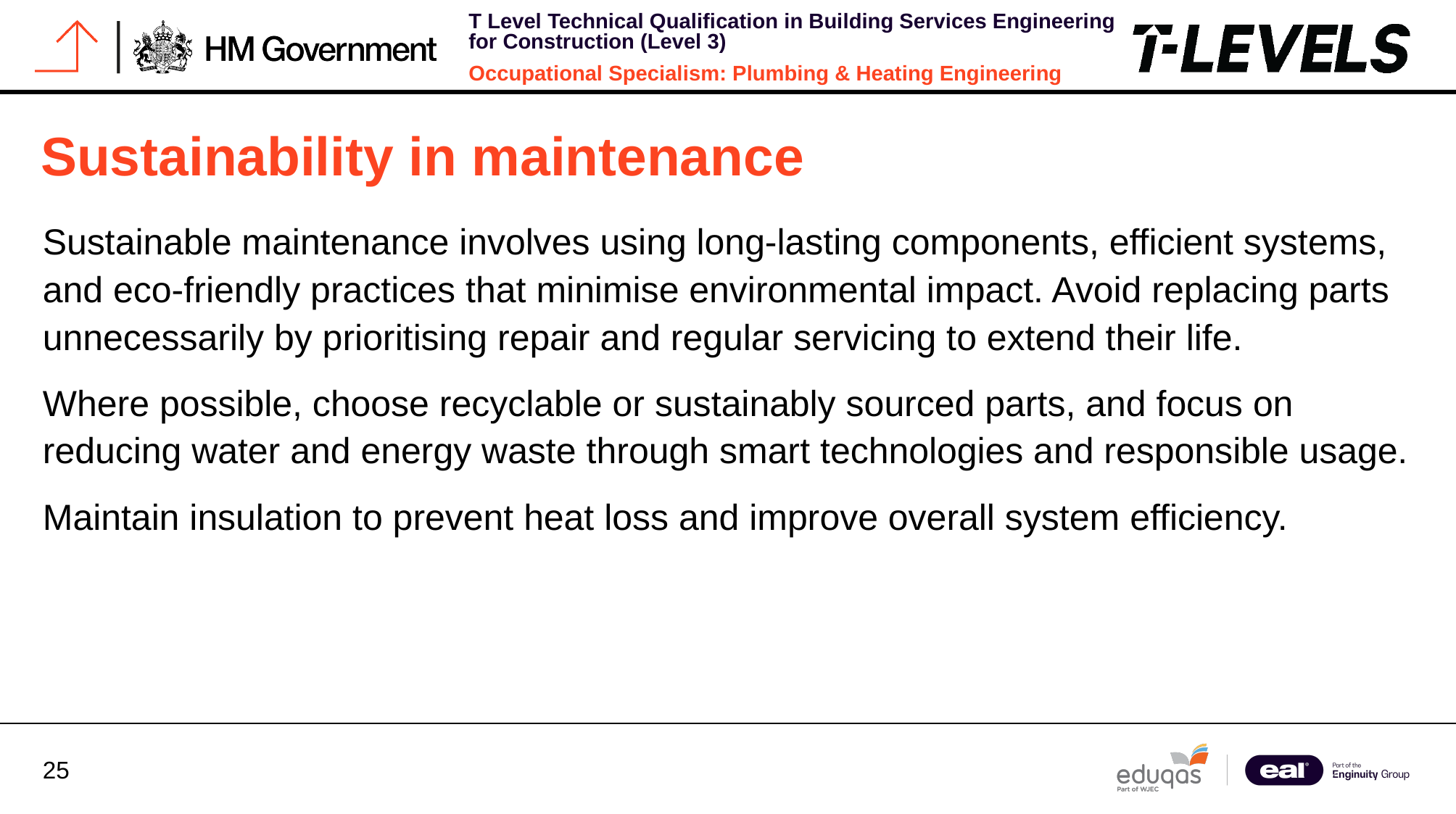

# Sustainability in maintenance
Sustainable maintenance involves using long-lasting components, efficient systems, and eco-friendly practices that minimise environmental impact. Avoid replacing parts unnecessarily by prioritising repair and regular servicing to extend their life.
Where possible, choose recyclable or sustainably sourced parts, and focus on reducing water and energy waste through smart technologies and responsible usage.
Maintain insulation to prevent heat loss and improve overall system efficiency.